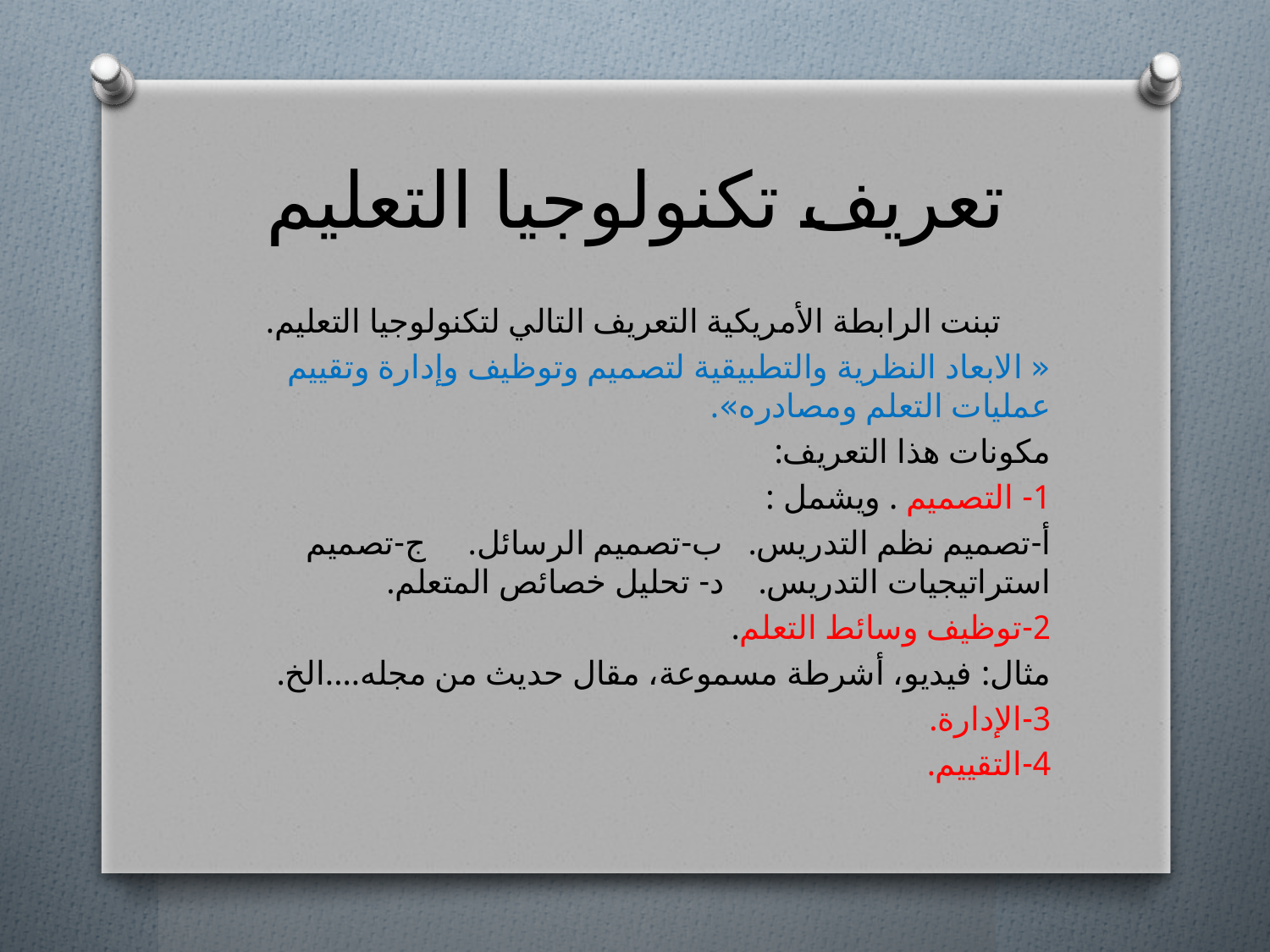

# تعريف تكنولوجيا التعليم
تبنت الرابطة الأمريكية التعريف التالي لتكنولوجيا التعليم.
« الابعاد النظرية والتطبيقية لتصميم وتوظيف وإدارة وتقييم عمليات التعلم ومصادره».
مكونات هذا التعريف:
1- التصميم . ويشمل :
أ-تصميم نظم التدريس.   ب-تصميم الرسائل.     ج-تصميم استراتيجيات التدريس.    د- تحليل خصائص المتعلم.
2-توظيف وسائط التعلم.
مثال: فيديو، أشرطة مسموعة، مقال حديث من مجله....الخ.
3-الإدارة.
4-التقييم.